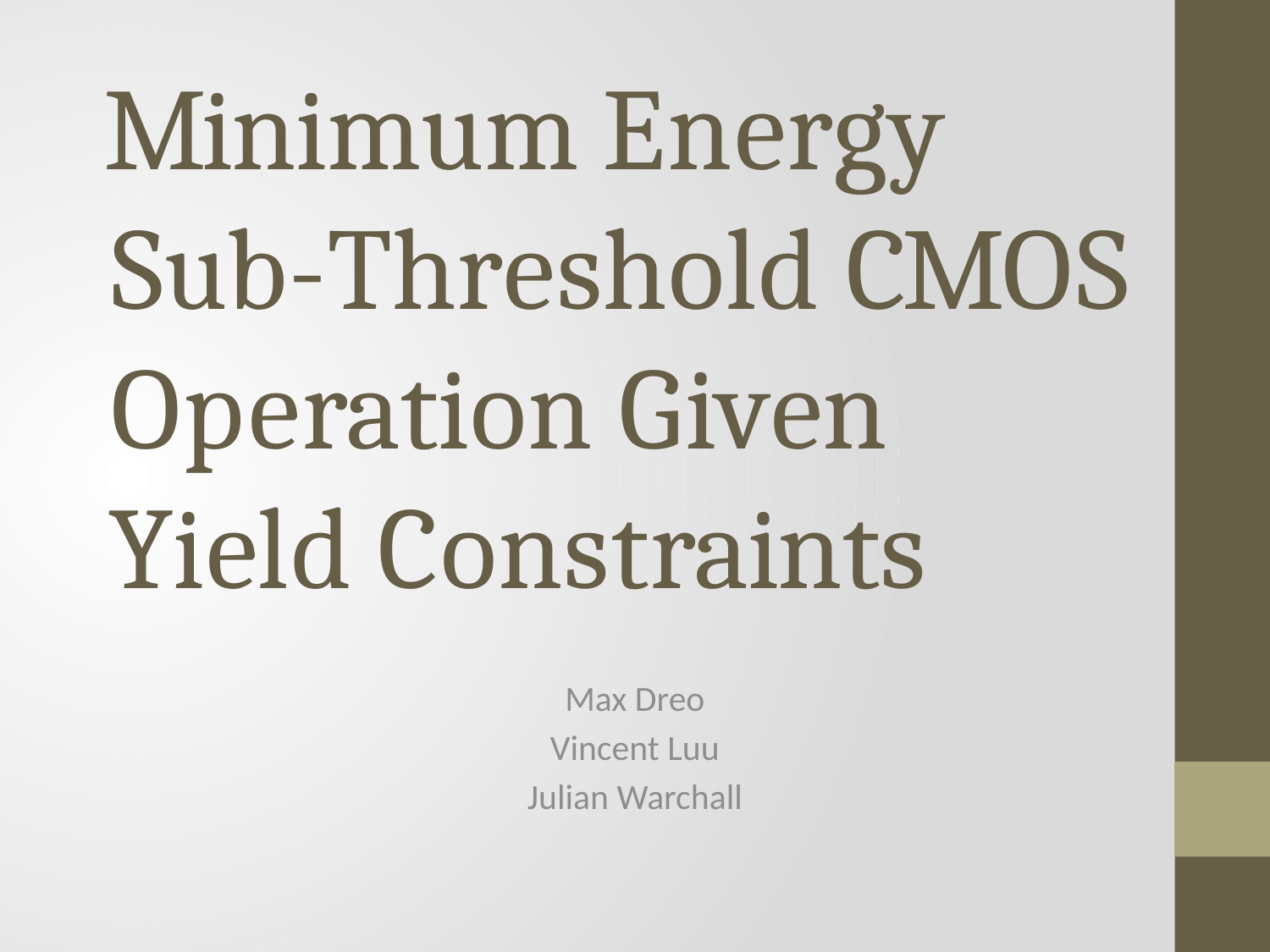

# Minimum Energy Sub-Threshold CMOS Operation Given Yield Constraints

Max Dreo
Vincent Luu
Julian Warchall